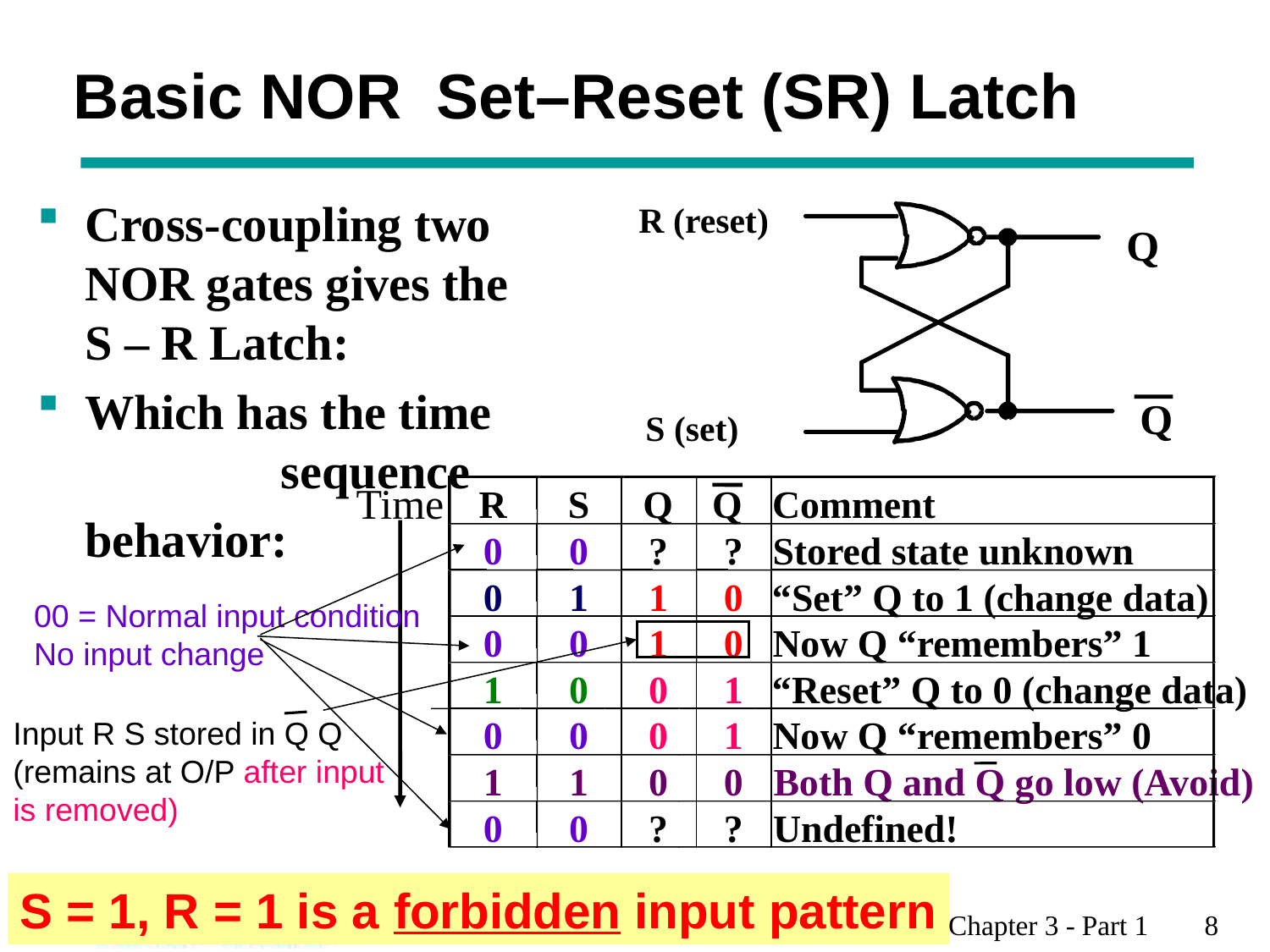

# Basic NOR  Set–Reset (SR) Latch
Cross-coupling two
NOR gates gives the
S – R Latch:
Which has the time                                                                             sequence
	behavior:
R (reset)

Q

Q

S (set)

Time

R
S
Q
Q
Comment

0
0
?
?
Stored state unknown

0
1
1
0
“Set” Q to 1 (change data)

0
0
1
0
Now Q “remembers” 1

1
0
0
1
“Reset” Q to 0 (change data)

0
0
0
1
Now Q “remembers” 0

1
1
0
0
Both Q and Q go low (Avoid)

0
0
?
?
Undefined!

00 = Normal input condition
No input change

Input R S stored in Q Q
(remains at O/P after input
is removed)

S = 1, R = 1 is a forbidden input pattern
Chapter 3 - Part 1        8